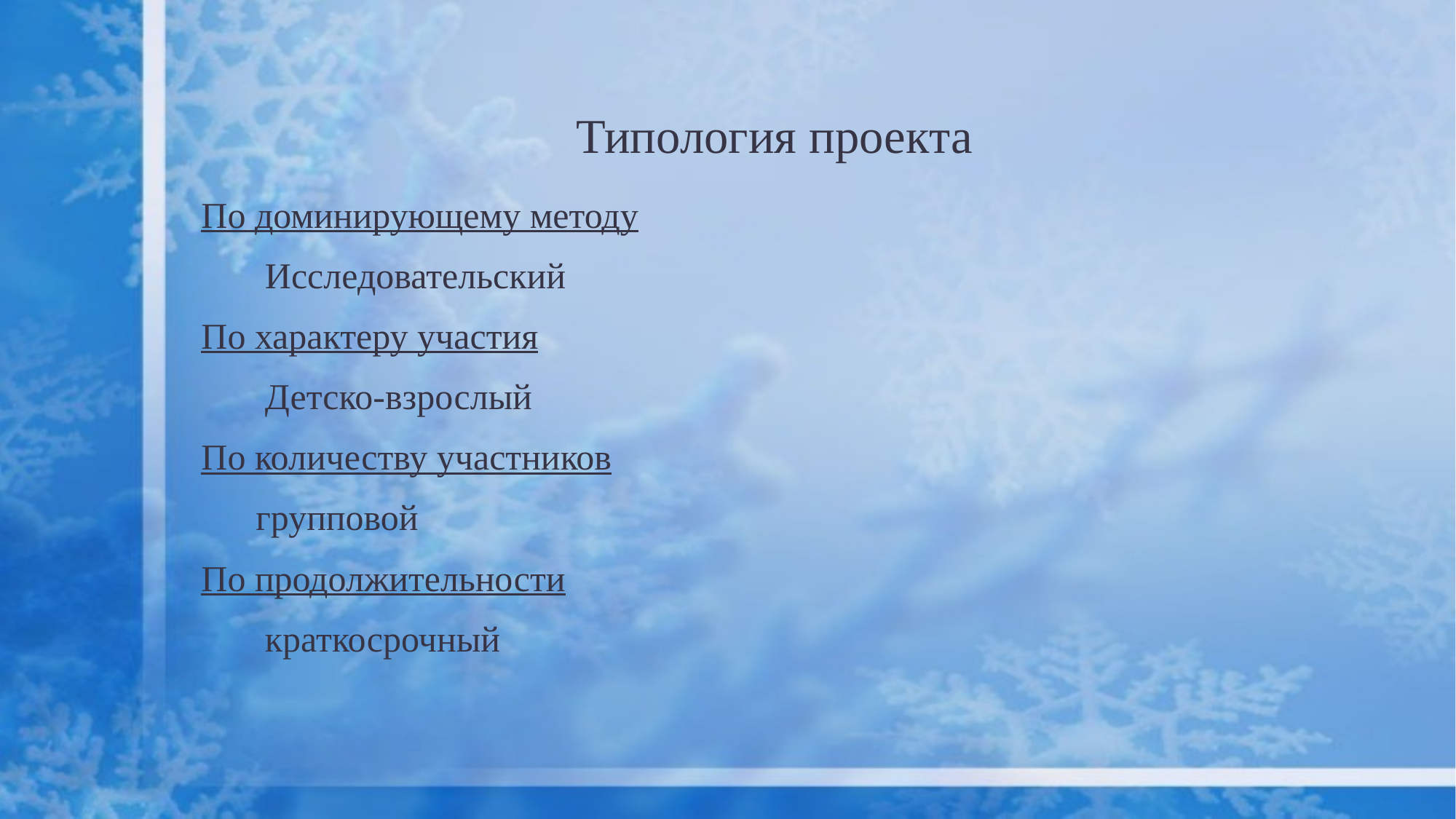

# Типология проекта
По доминирующему методу
       Исследовательский
По характеру участия
       Детско-взрослый
По количеству участников
      групповой
По продолжительности
       краткосрочный